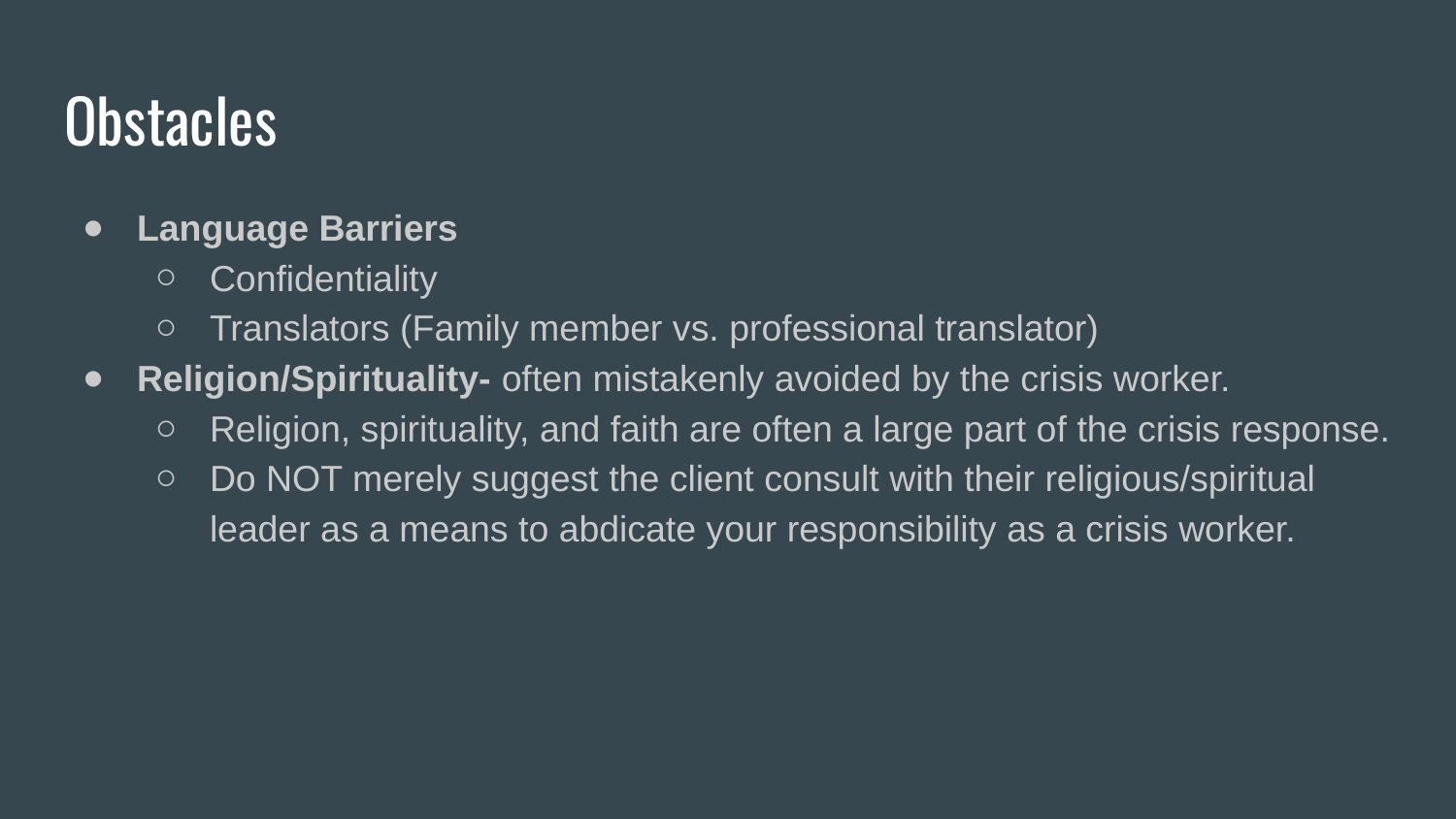

# Obstacles
Language Barriers
Confidentiality
Translators (Family member vs. professional translator)
Religion/Spirituality- often mistakenly avoided by the crisis worker.
Religion, spirituality, and faith are often a large part of the crisis response.
Do NOT merely suggest the client consult with their religious/spiritual leader as a means to abdicate your responsibility as a crisis worker.